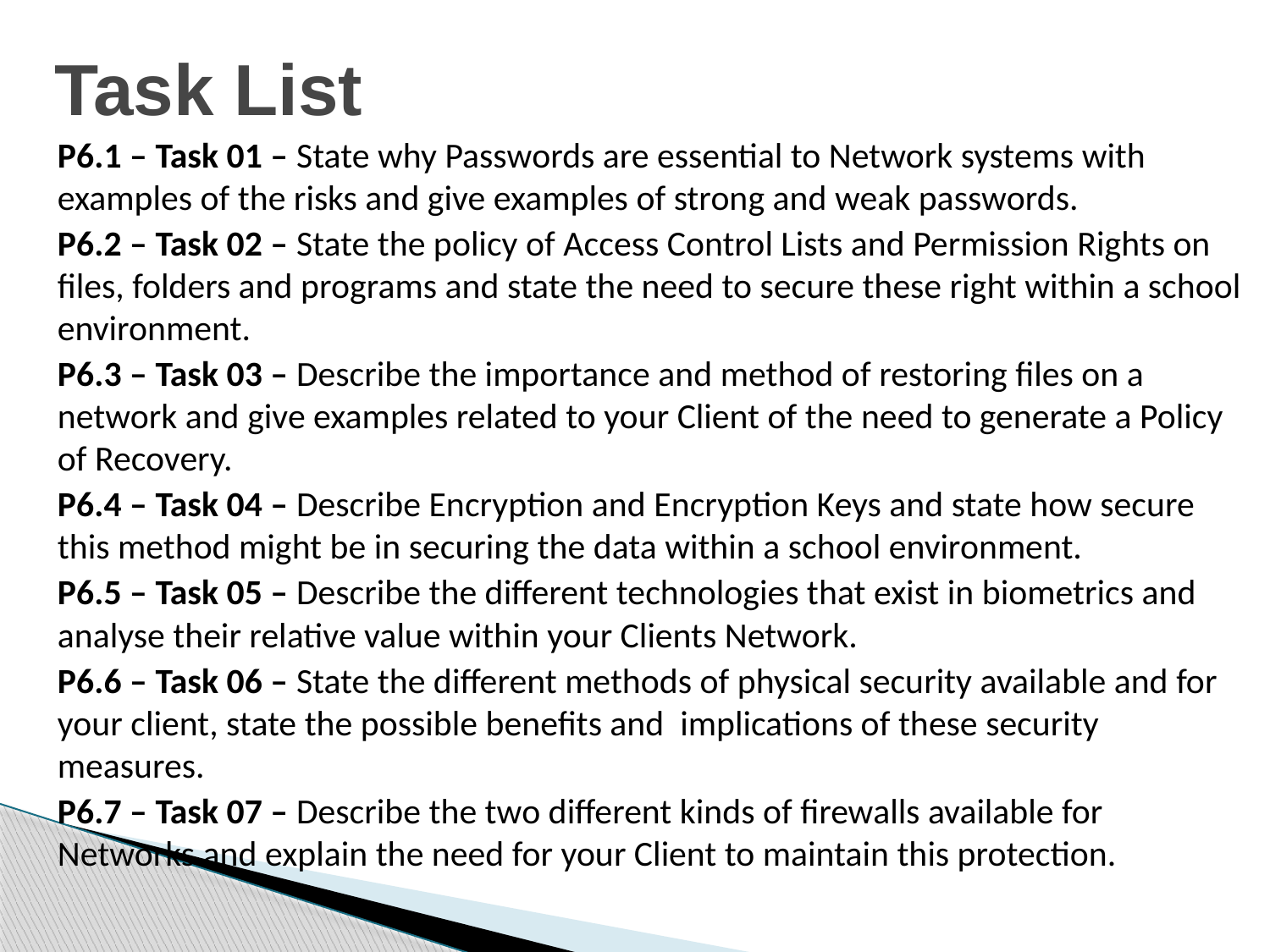

# Task List
P6.1 – Task 01 – State why Passwords are essential to Network systems with examples of the risks and give examples of strong and weak passwords.
P6.2 – Task 02 – State the policy of Access Control Lists and Permission Rights on files, folders and programs and state the need to secure these right within a school environment.
P6.3 – Task 03 – Describe the importance and method of restoring files on a network and give examples related to your Client of the need to generate a Policy of Recovery.
P6.4 – Task 04 – Describe Encryption and Encryption Keys and state how secure this method might be in securing the data within a school environment.
P6.5 – Task 05 – Describe the different technologies that exist in biometrics and analyse their relative value within your Clients Network.
P6.6 – Task 06 – State the different methods of physical security available and for your client, state the possible benefits and  implications of these security measures.
P6.7 – Task 07 – Describe the two different kinds of firewalls available for Networks and explain the need for your Client to maintain this protection.